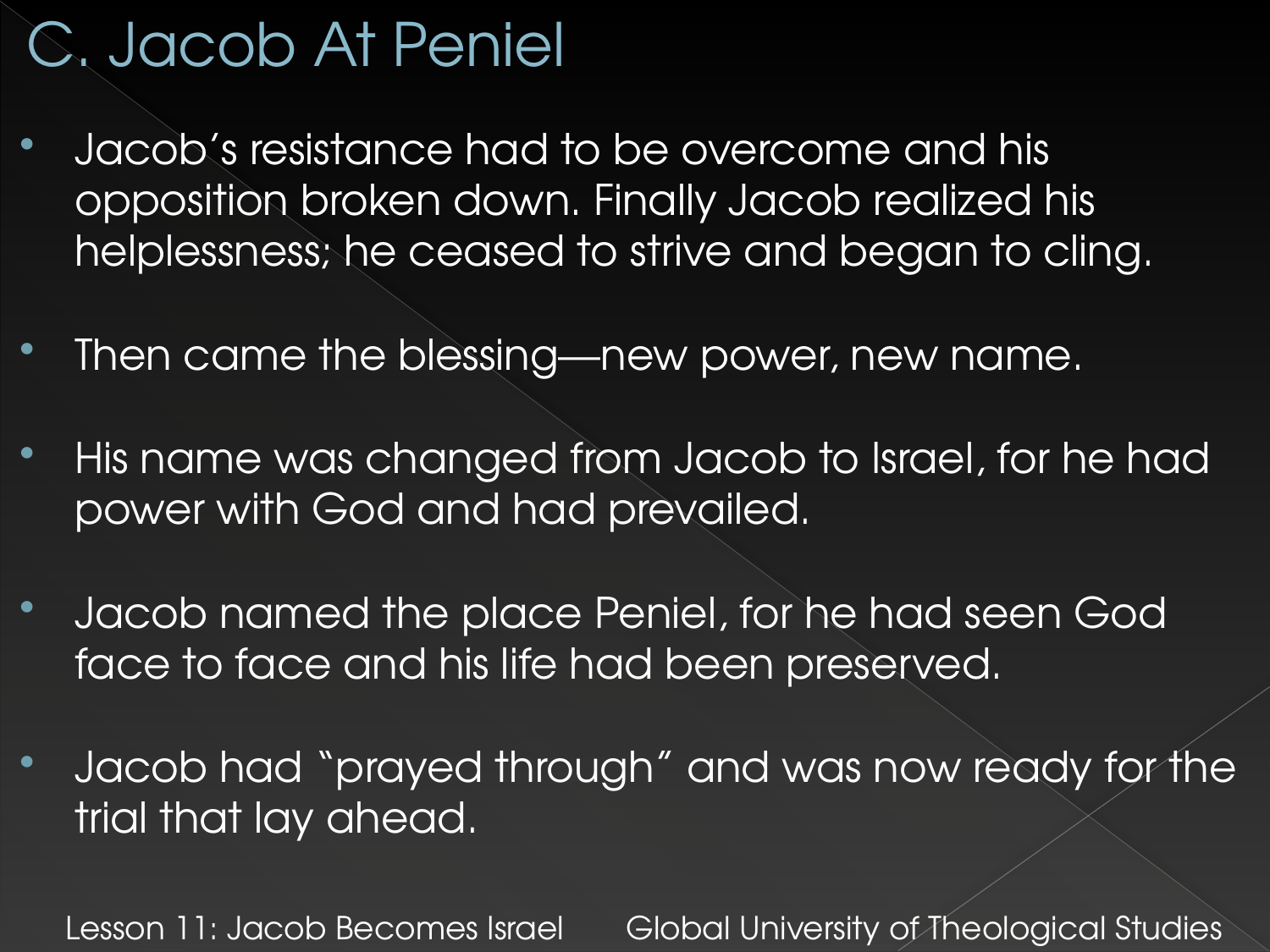

# C. Jacob At Peniel
Jacob’s resistance had to be overcome and his opposition broken down. Finally Jacob realized his helplessness; he ceased to strive and began to cling.

Then came the blessing—new power, new name.

His name was changed from Jacob to Israel, for he had power with God and had prevailed.

Jacob named the place Peniel, for he had seen God face to face and his life had been preserved.

Jacob had “prayed through” and was now ready for the trial that lay ahead.
Lesson 11: Jacob Becomes Israel       Global University of Theological Studies